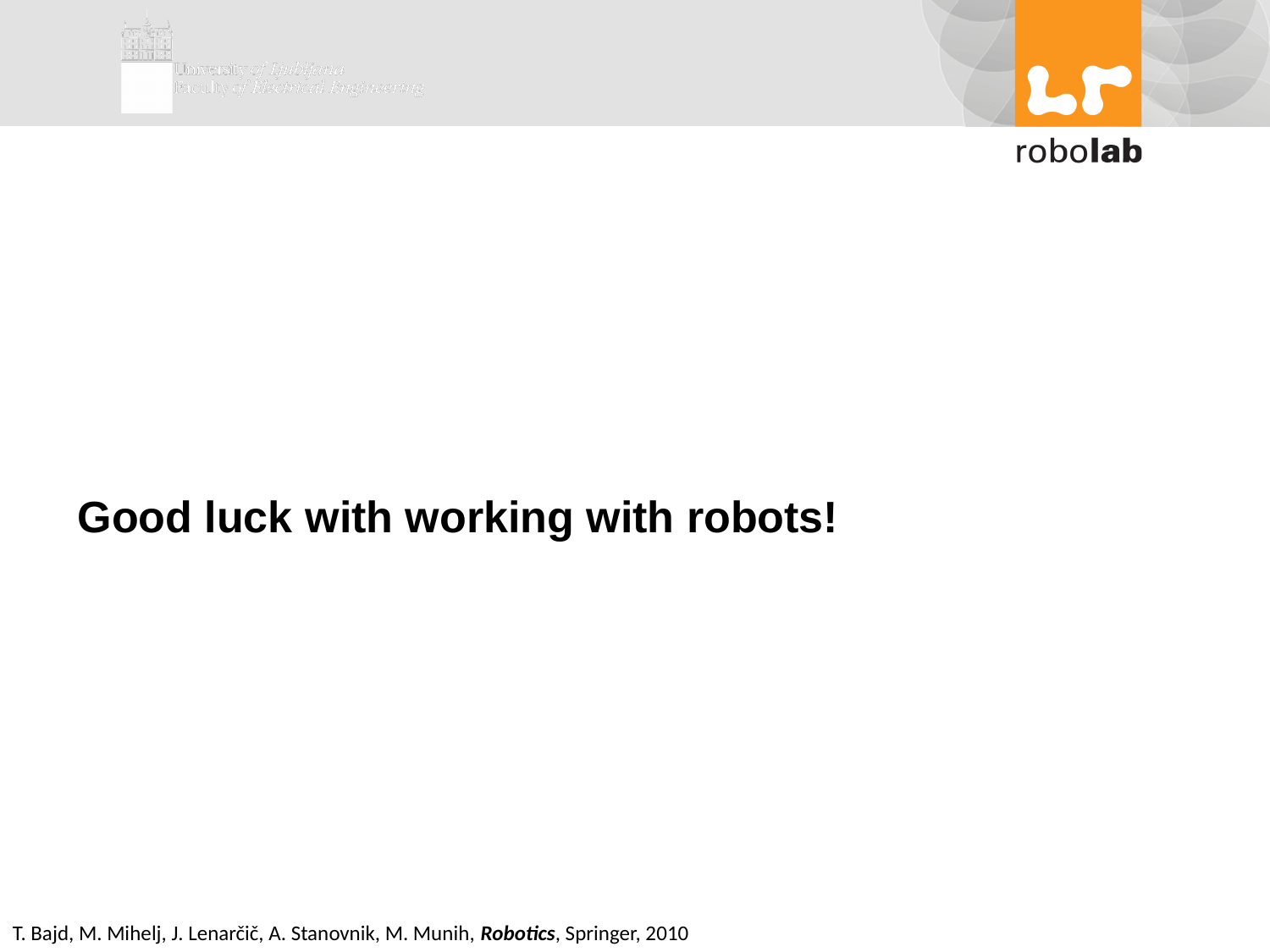

# Good luck with working with robots!